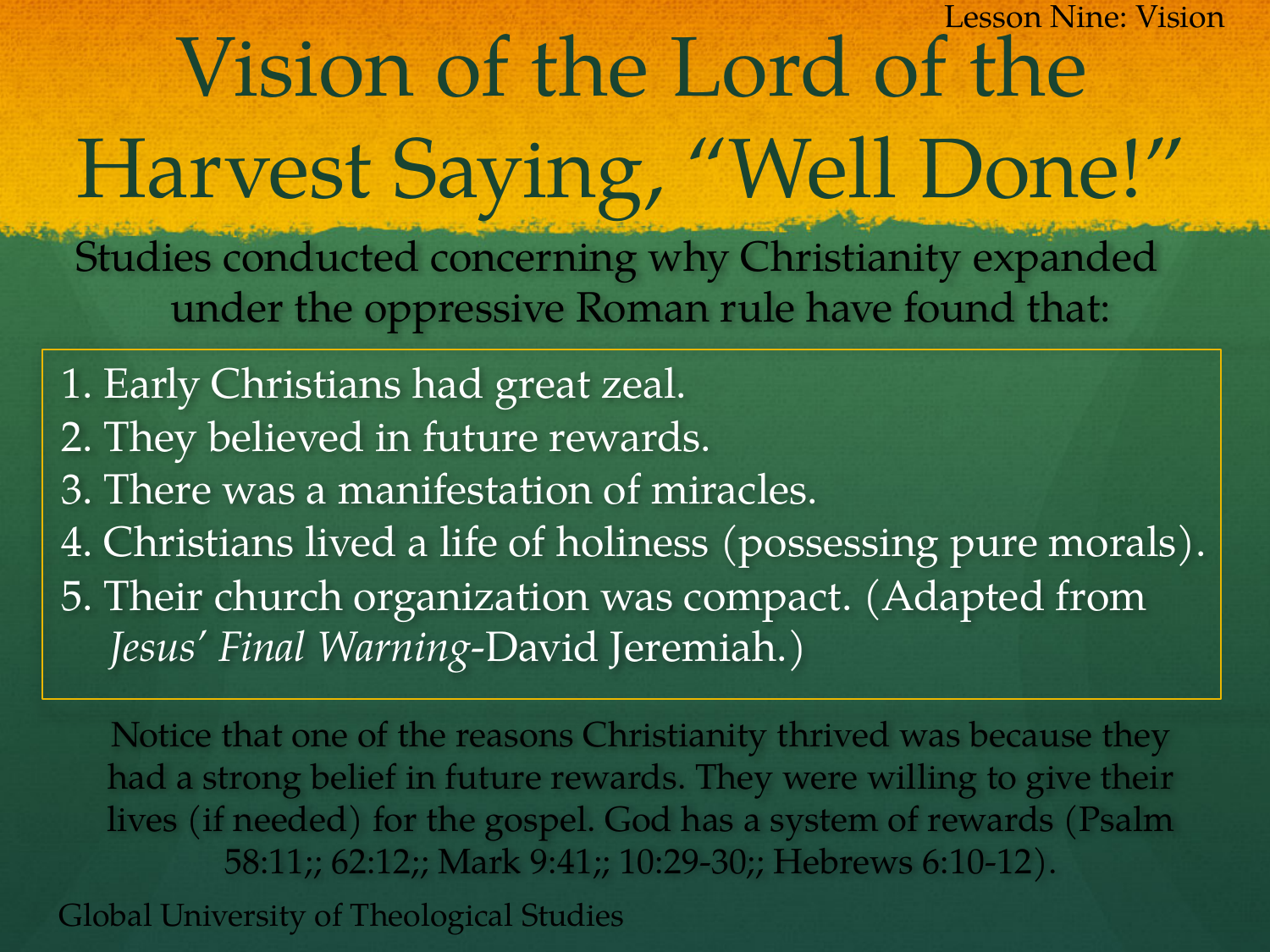

Lesson Nine: Vision

# Vision of the Lord of the Harvest Saying, “Well Done!”
Studies conducted concerning why Christianity expanded under the oppressive Roman rule have found that:
1. Early Christians had great zeal.

2. They believed in future rewards.
3. There was a manifestation of miracles.
4. Christians lived a life of holiness (possessing pure morals).
5. Their church organization was compact. (Adapted from Jesus’ Final Warning-David Jeremiah.)
	Notice that one of the reasons Christianity thrived was because they had a strong belief in future rewards. They were willing to give their lives (if needed) for the gospel. God has a system of rewards (Psalm 58:11;; 62:12;; Mark 9:41;; 10:29-30;; Hebrews 6:10-12).
Global University of Theological Studies